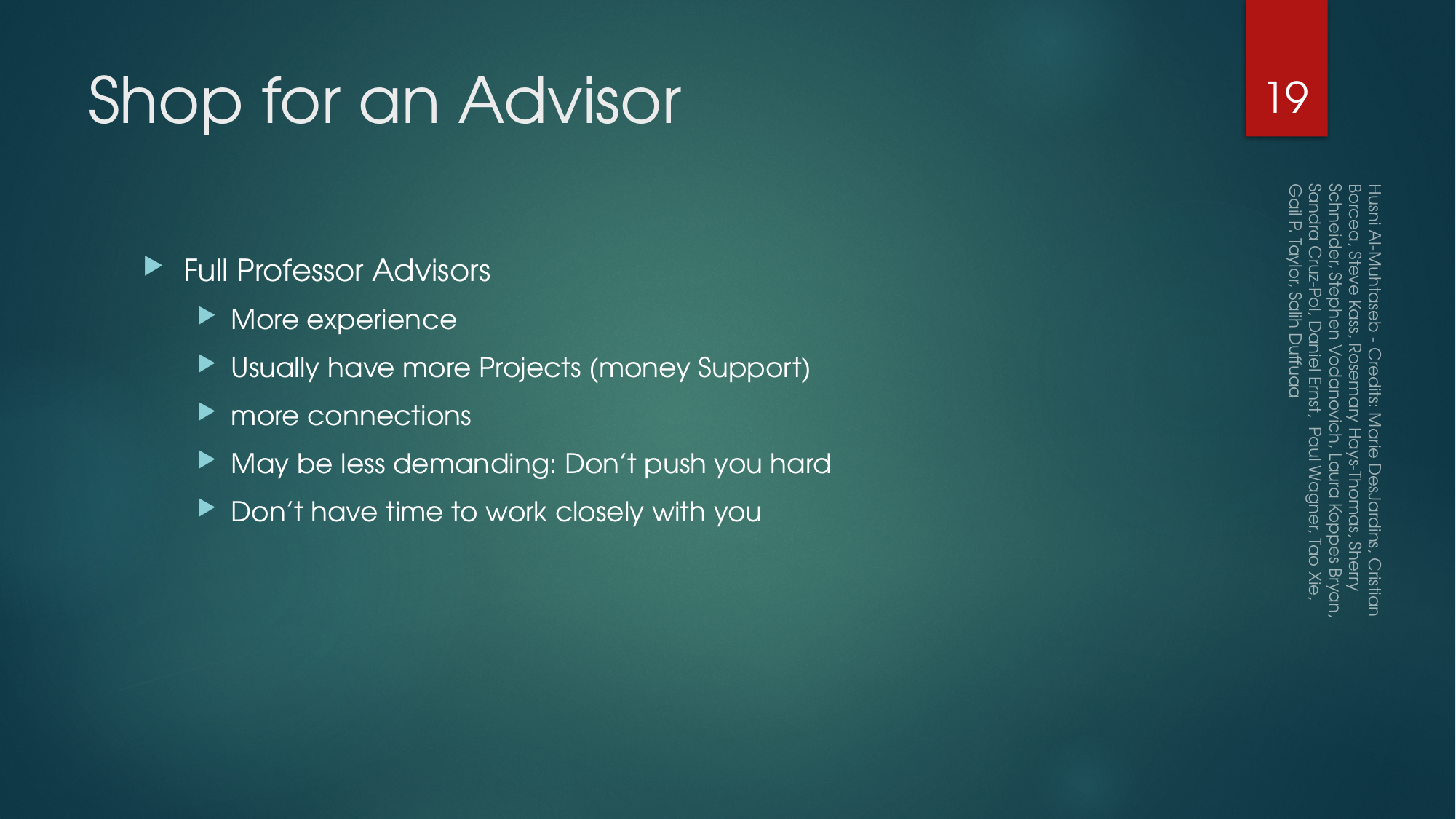

19
# Shop for an Advisor
Full Professor Advisors
More experience
Usually have more Projects (money Support)
more connections
May be less demanding: Don’t push you hard
Don’t have time to work closely with you
Husni Al-Muhtaseb - Credits: Marie DesJardins, Cristian Borcea, Steve Kass, Rosemary Hays-Thomas, Sherry Schneider, Stephen Vodanovich, Laura Koppes Bryan, Sandra Cruz-Pol, Daniel Ernst,  Paul Wagner, Tao Xie, Gail P. Taylor, Salih Duffuaa